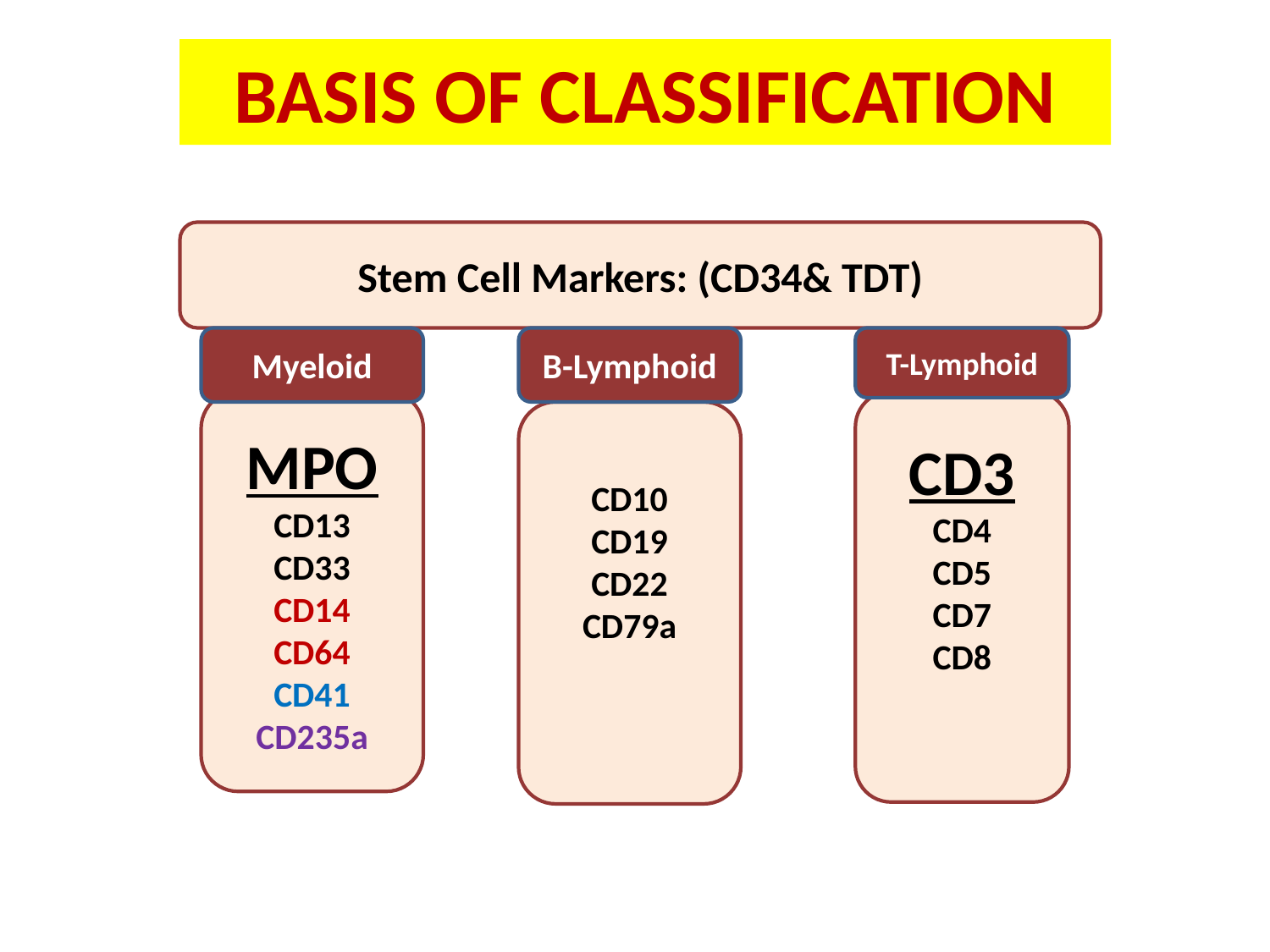

BASIS OF CLASSIFICATION
Stem Cell Markers: (CD34& TDT)
Myeloid
B-Lymphoid
T-Lymphoid
MPO
CD13
CD33
CD14
CD64
CD41
CD235a

CD3
CD4
CD5
CD7
CD8

CD10
CD19
CD22
CD79a